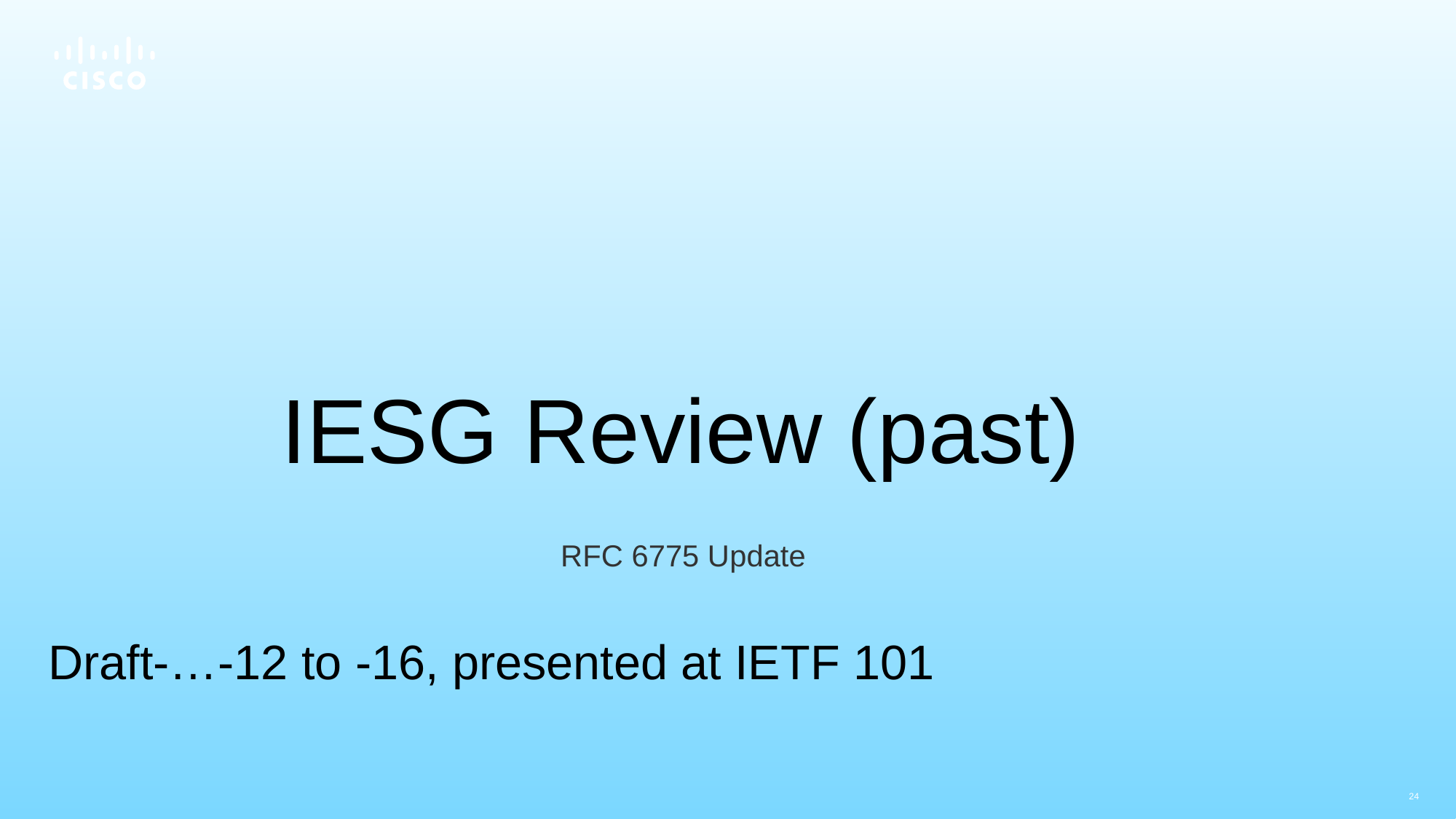

# IESG Review (past)
RFC 6775 Update

Draft-…-12 to -16, presented at IETF 101